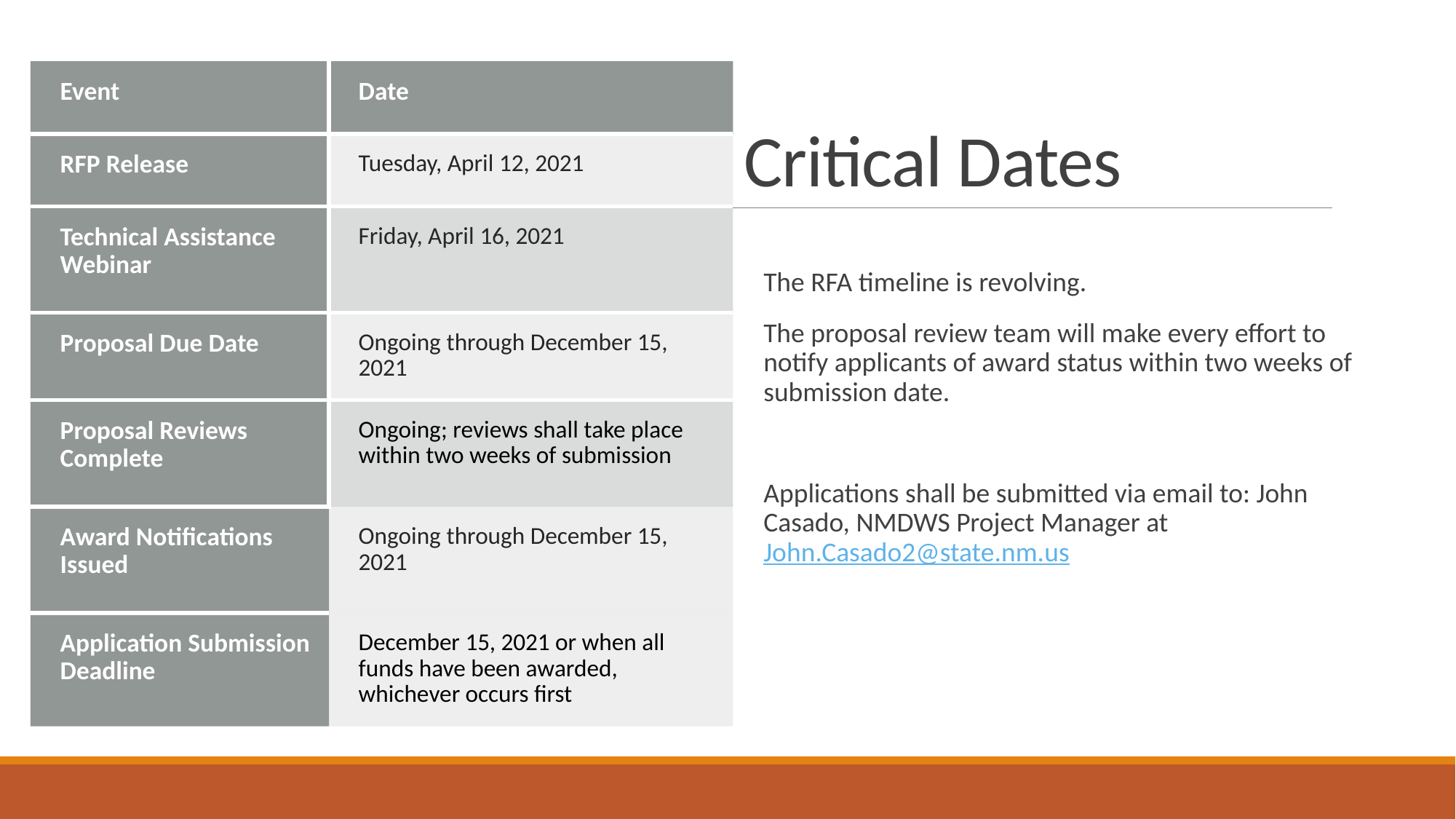

# Critical Dates
| Event | Date |
| --- | --- |
| RFP Release | Tuesday, April 12, 2021 |
| Technical Assistance Webinar | Friday, April 16, 2021 |
| Proposal Due Date | Ongoing through December 15, 2021 |
| Proposal Reviews Complete | Ongoing; reviews shall take place within two weeks of submission |
| Award Notifications Issued | Ongoing through December 15, 2021 |
| Application Submission Deadline | December 15, 2021 or when all funds have been awarded, whichever occurs first |
The RFA timeline is revolving.
The proposal review team will make every effort to notify applicants of award status within two weeks of submission date.

Applications shall be submitted via email to: John Casado, NMDWS Project Manager at John.Casado2@state.nm.us